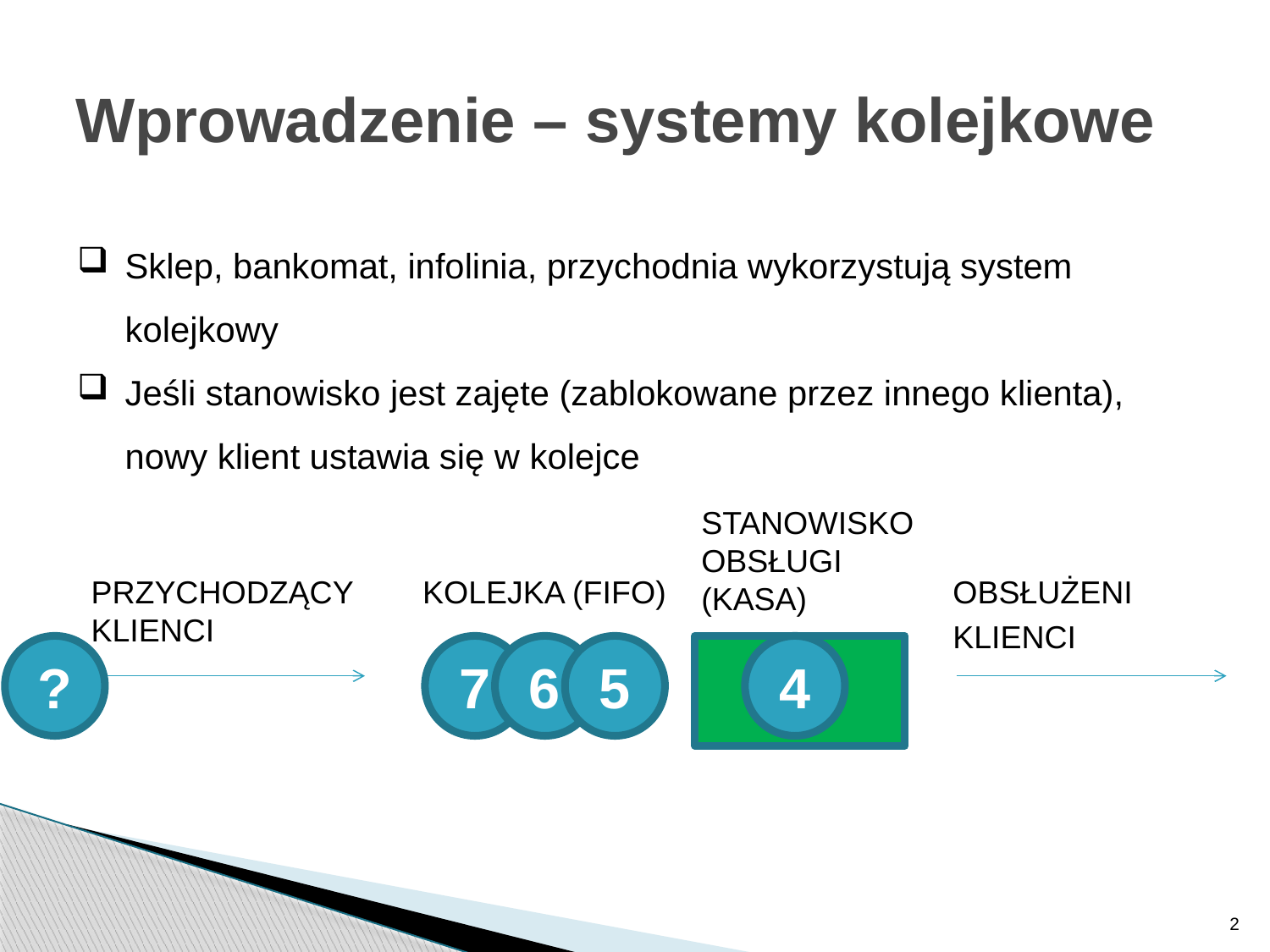

# Wprowadzenie – systemy kolejkowe
Sklep, bankomat, infolinia, przychodnia wykorzystują system kolejkowy
Jeśli stanowisko jest zajęte (zablokowane przez innego klienta), nowy klient ustawia się w kolejce
STANOWISKO OBSŁUGI (KASA)
PRZYCHODZĄCY KLIENCI
KOLEJKA (FIFO)
OBSŁUŻENI
KLIENCI
?
7
6
5

4
2